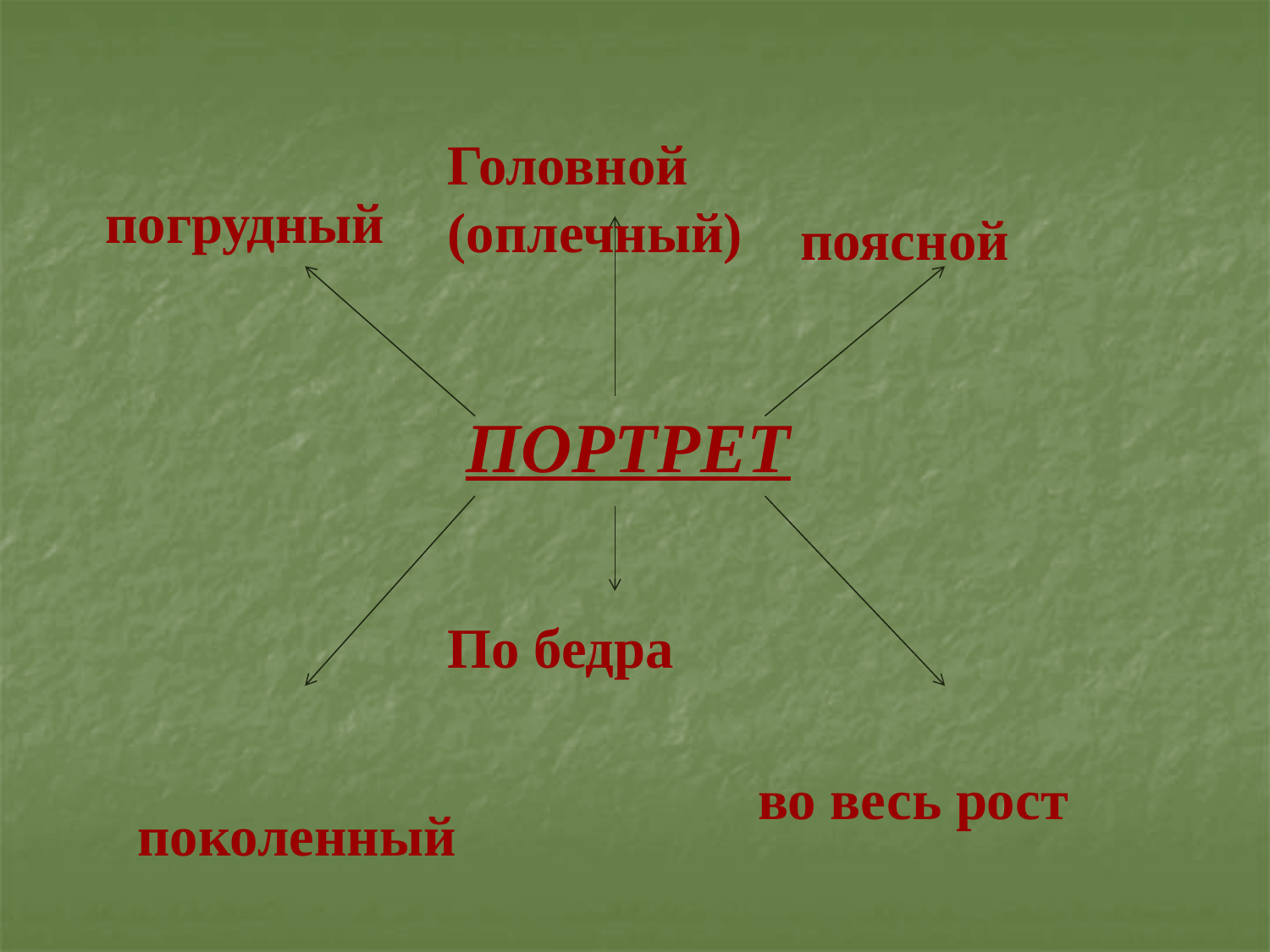

Головной
(оплечный)
# погрудный
     поясной
  ПОРТРЕТ
По бедра

 во весь рост

      поколенный